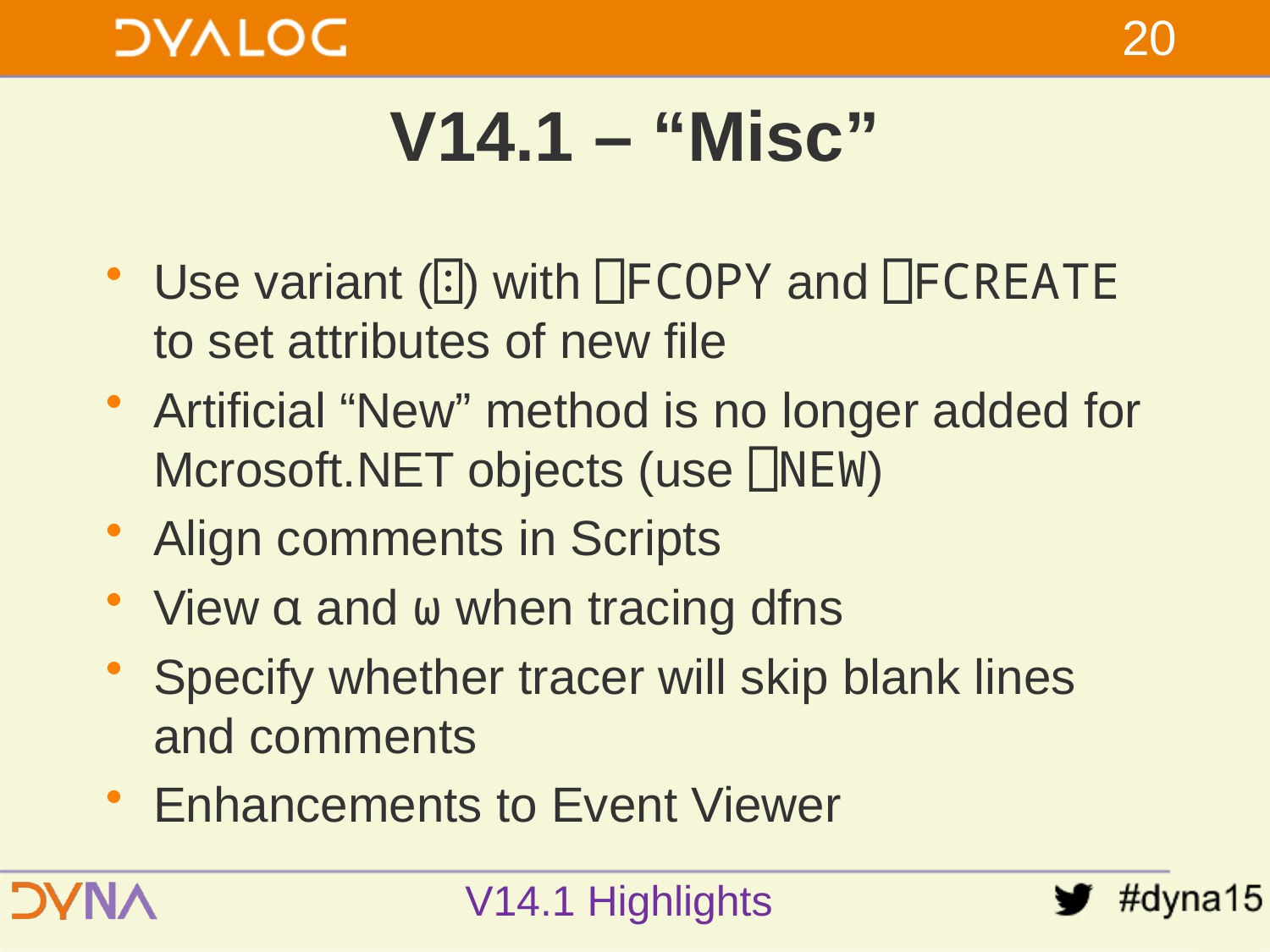

20
# V14.1 – “Misc”
Use variant (⍠) with ⎕FCOPY and ⎕FCREATE to set attributes of new file
Artificial “New” method is no longer added for Mcrosoft.NET objects (use ⎕NEW)
Align comments in Scripts
View ⍺ and ⍵ when tracing dfns
Specify whether tracer will skip blank lines and comments
Enhancements to Event Viewer
V14.1 Highlights